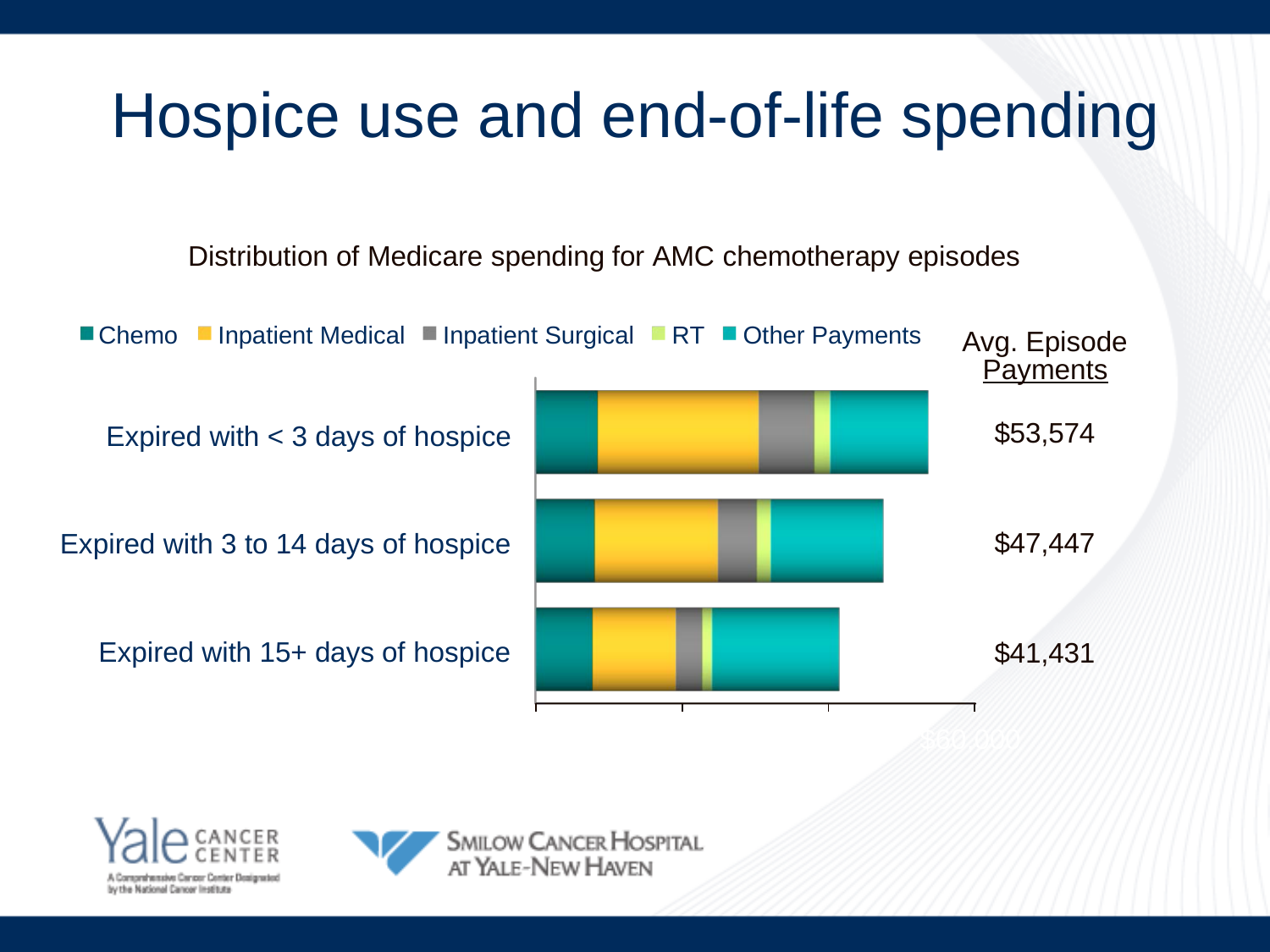

# Hospice use and end-of-life spending
Distribution of Medicare spending for AMC chemotherapy episodes
Chemo	Inpatient Medical	Inpatient Surgical	RT	Other Payments

Avg. Episode Payments

$53,574
Expired with < 3 days of hospice
$47,447
Expired with 3 to 14 days of hospice
Expired with 15+ days of hospice
$41,431

$0
$20,000
$40,000
$60,000